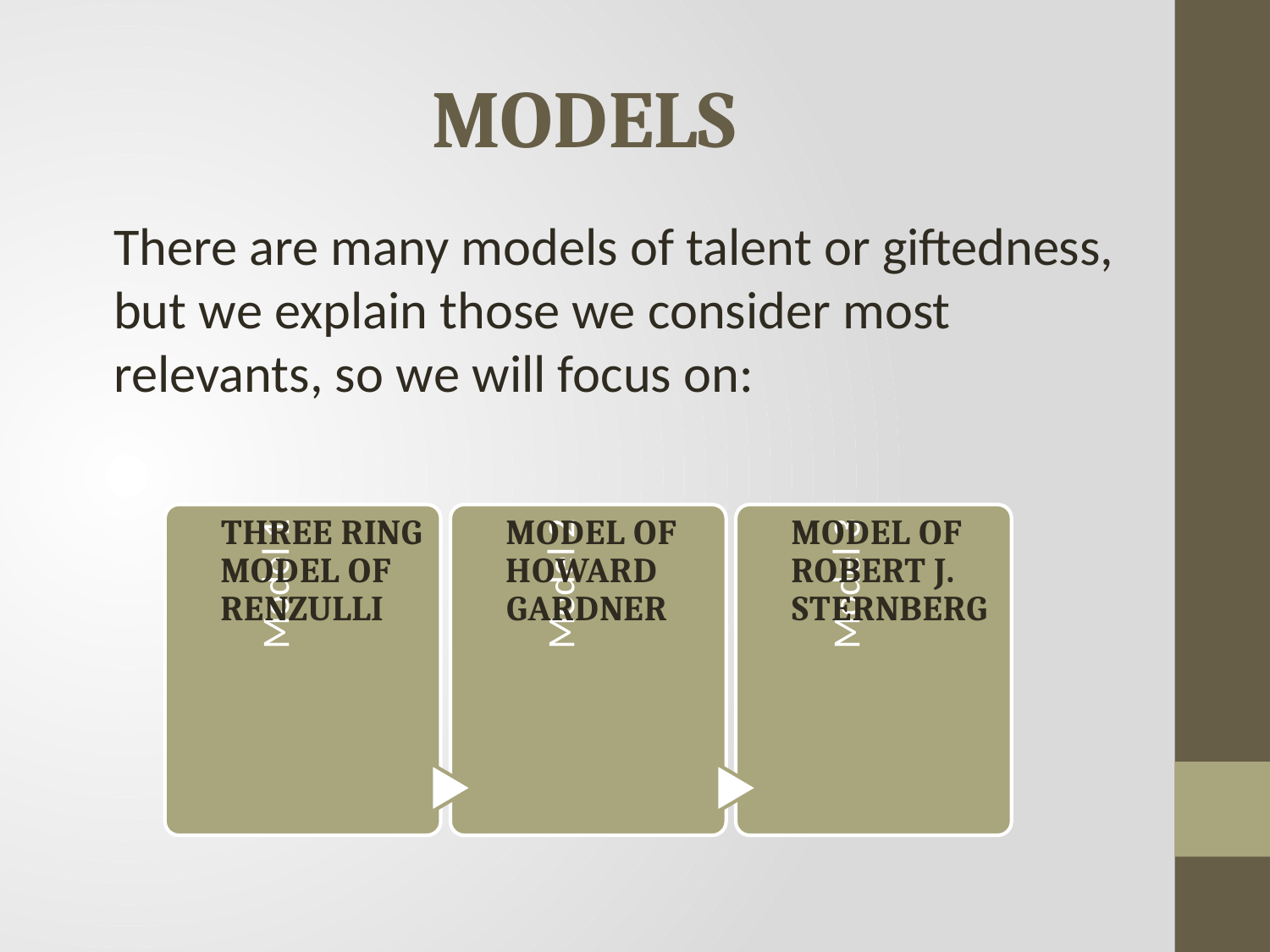

# MODELS
There are many models of talent or giftedness, but we explain those we consider most relevants, so we will focus on:

Model 1
THREE RING MODEL OF RENZULLI
Model 2
MODEL OF  HOWARD GARDNER
Model 3
MODEL OF ROBERT J. STERNBERG